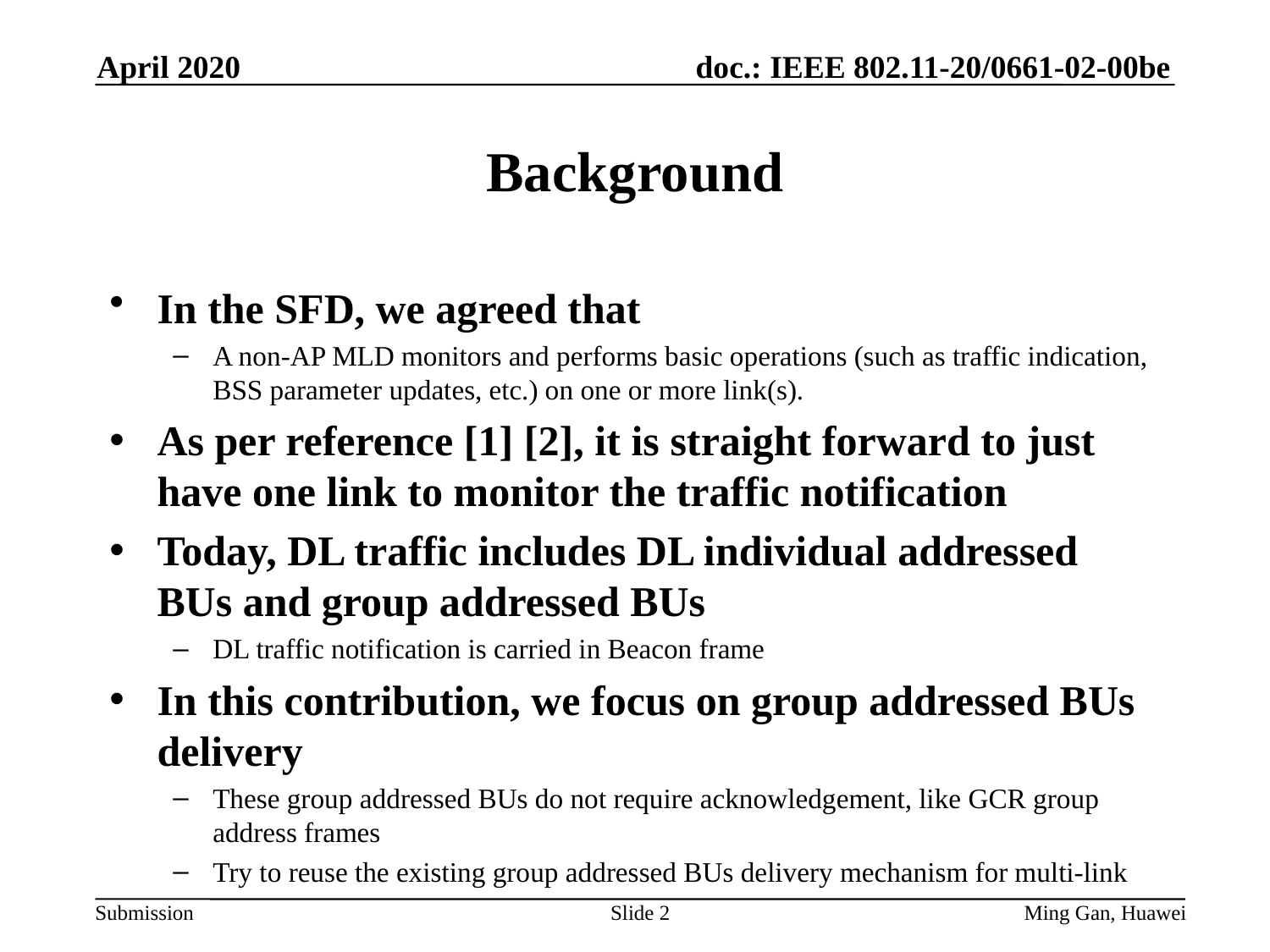

April 2020
# Background
In the SFD, we agreed that
A non-AP MLD monitors and performs basic operations (such as traffic indication, BSS parameter updates, etc.) on one or more link(s).
As per reference [1] [2], it is straight forward to just have one link to monitor the traffic notification
Today, DL traffic includes DL individual addressed BUs and group addressed BUs
DL traffic notification is carried in Beacon frame
In this contribution, we focus on group addressed BUs delivery
These group addressed BUs do not require acknowledgement, like GCR group address frames
Try to reuse the existing group addressed BUs delivery mechanism for multi-link

Slide 2
Ming Gan, Huawei